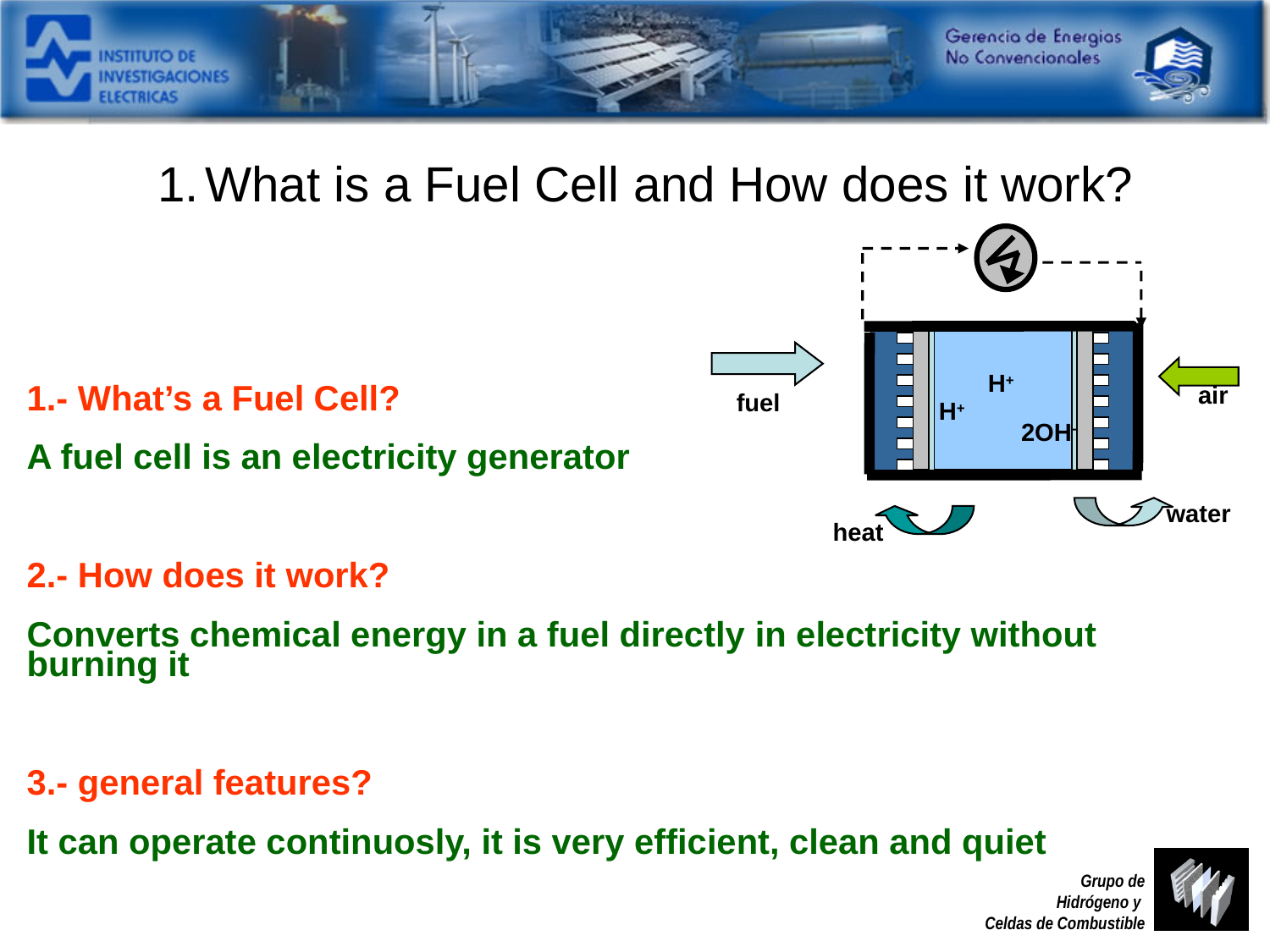

What is a Fuel Cell and How does it work?

    fuel

air
H+
1.- What’s a Fuel Cell?

A fuel cell is an electricity generator

2.- How does it work?

Converts chemical energy in a fuel directly in electricity without burning it

3.- general features?

It can operate continuosly, it is very efficient, clean and quiet
H+
2OH-

water

heat